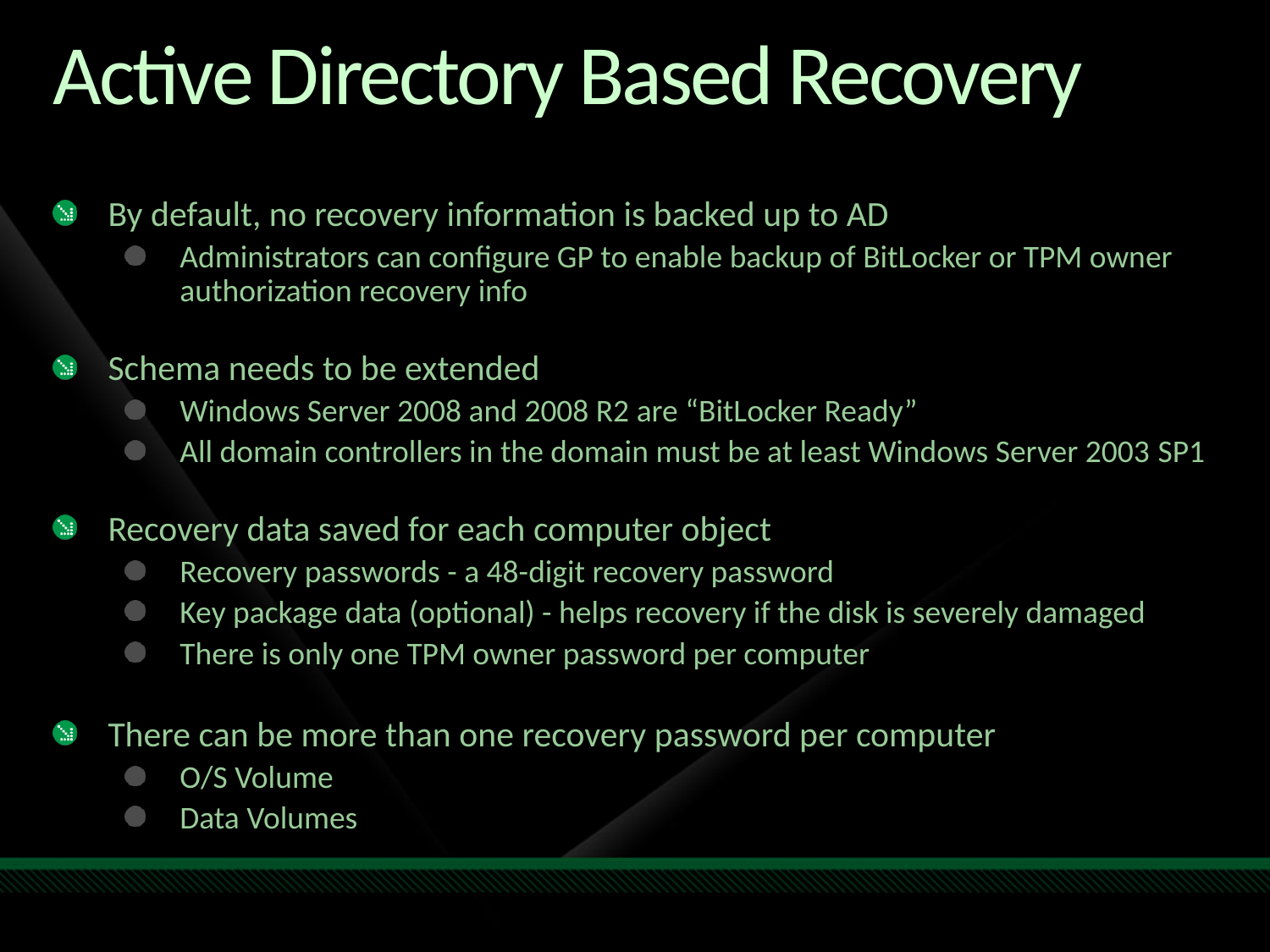

# Active Directory Based Recovery
By default, no recovery information is backed up to AD
Administrators can configure GP to enable backup of BitLocker or TPM owner authorization recovery info
Schema needs to be extended
Windows Server 2008 and 2008 R2 are “BitLocker Ready”
All domain controllers in the domain must be at least Windows Server 2003 SP1
Recovery data saved for each computer object
Recovery passwords - a 48-digit recovery password
Key package data (optional) - helps recovery if the disk is severely damaged
There is only one TPM owner password per computer
There can be more than one recovery password per computer
O/S Volume
Data Volumes